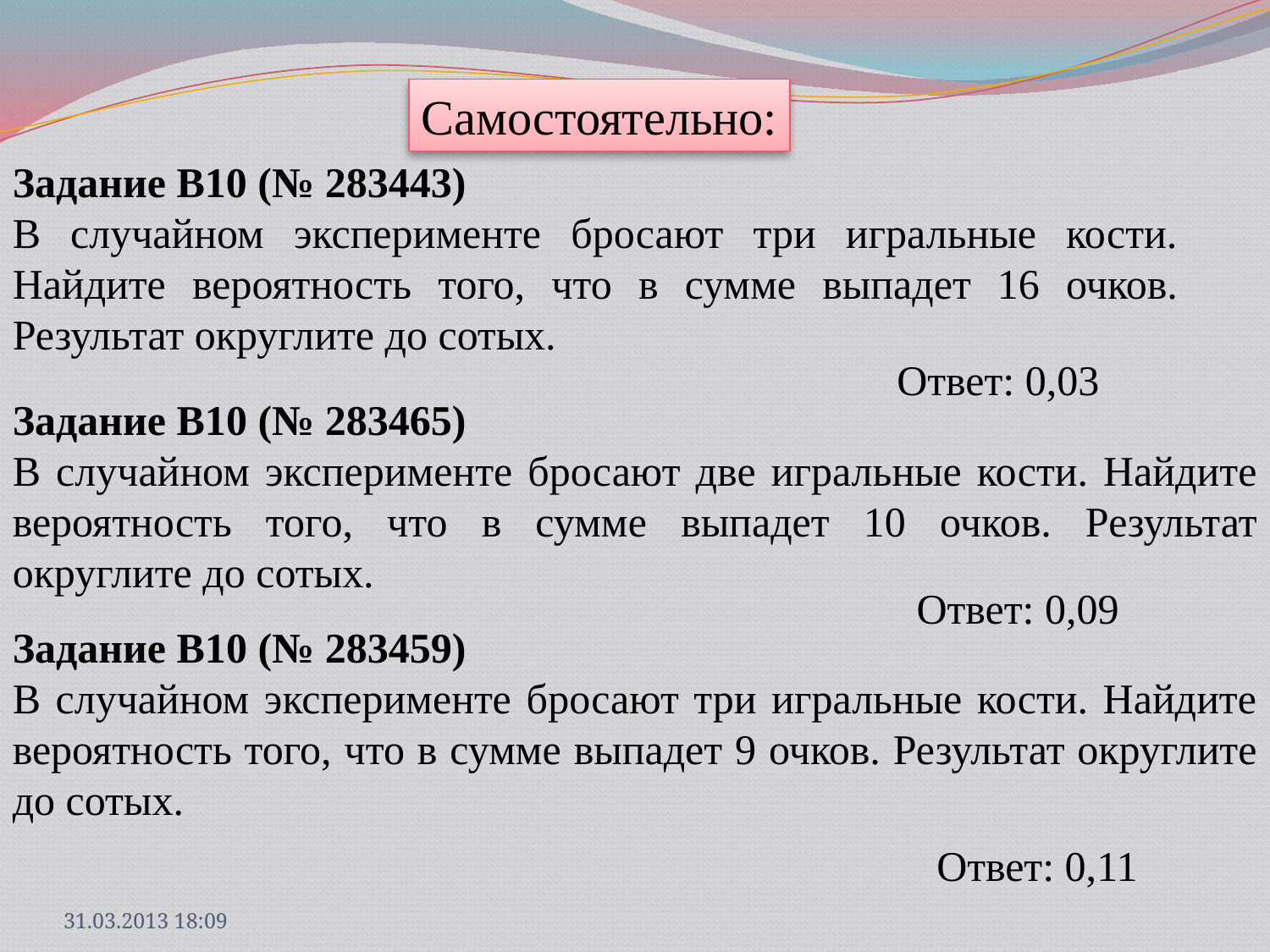

Самостоятельно:
Задание B10 (№ 283443)
В случайном эксперименте бросают три игральные кости. Найдите вероятность того, что в сумме выпадет 16 очков. Результат округлите до сотых.
Ответ: 0,03
Задание B10 (№ 283465)
В случайном эксперименте бросают две игральные кости. Найдите вероятность того, что в сумме выпадет 10 очков. Результат округлите до сотых.
Ответ: 0,09
Задание B10 (№ 283459)
В случайном эксперименте бросают три игральные кости. Найдите вероятность того, что в сумме выпадет 9 очков. Результат округлите до сотых.
Ответ: 0,11
31.03.2013 18:09